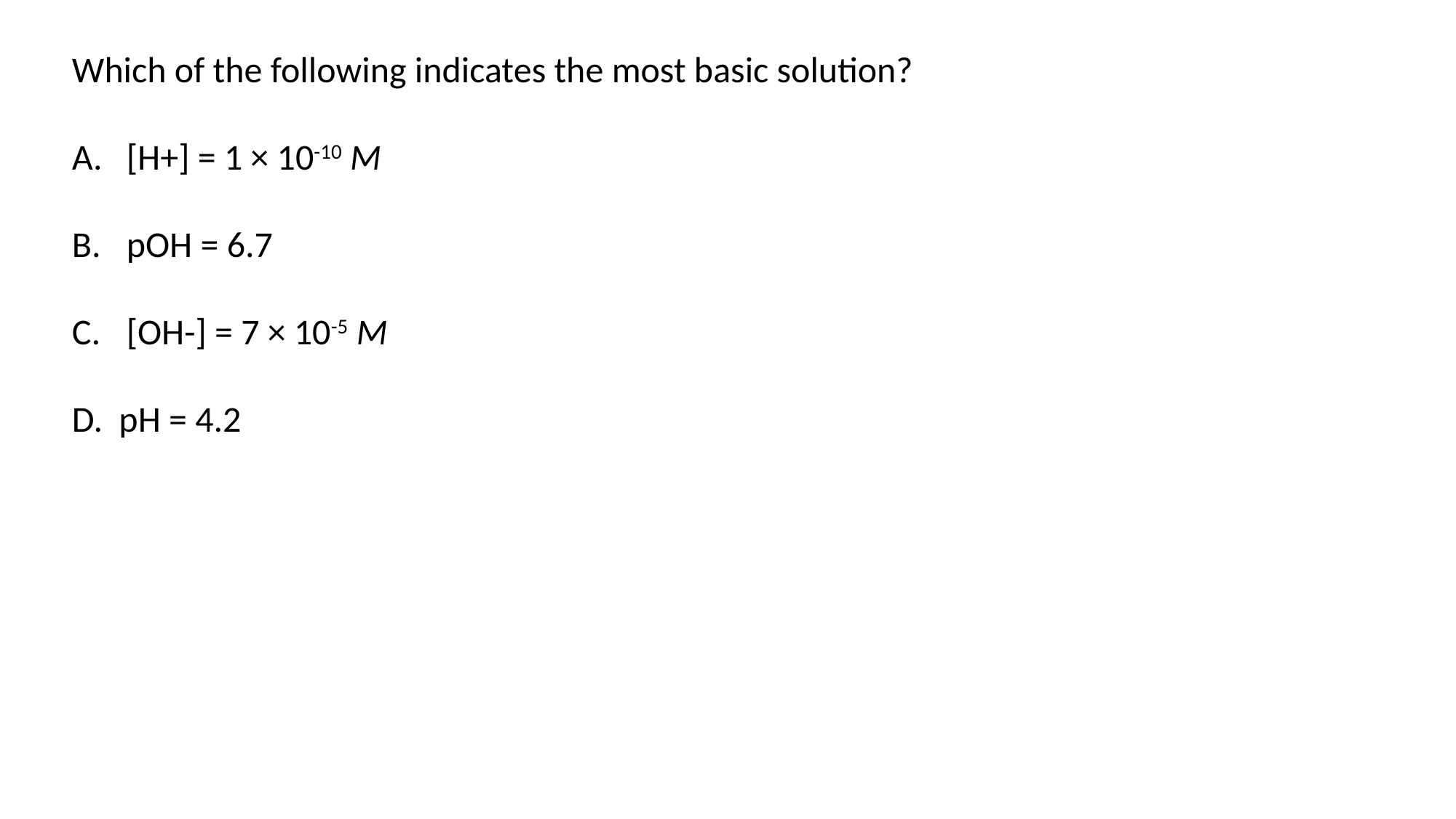

Which of the following indicates the most basic solution?

[H+] = 1 × 10-10 M

pOH = 6.7

[OH-] = 7 × 10-5 M

D.  pH = 4.2